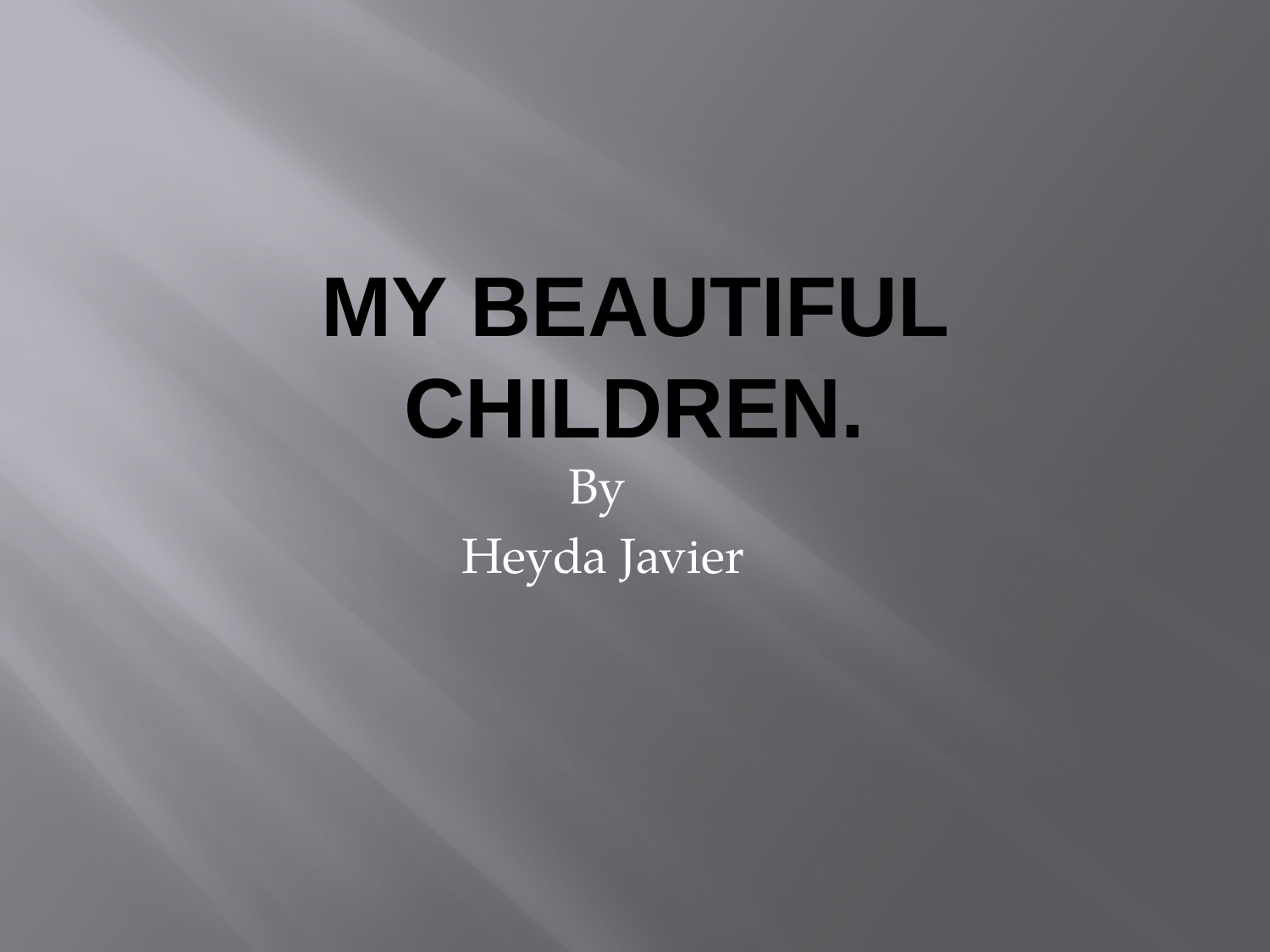

# My beautiful children.
By
Heyda Javier